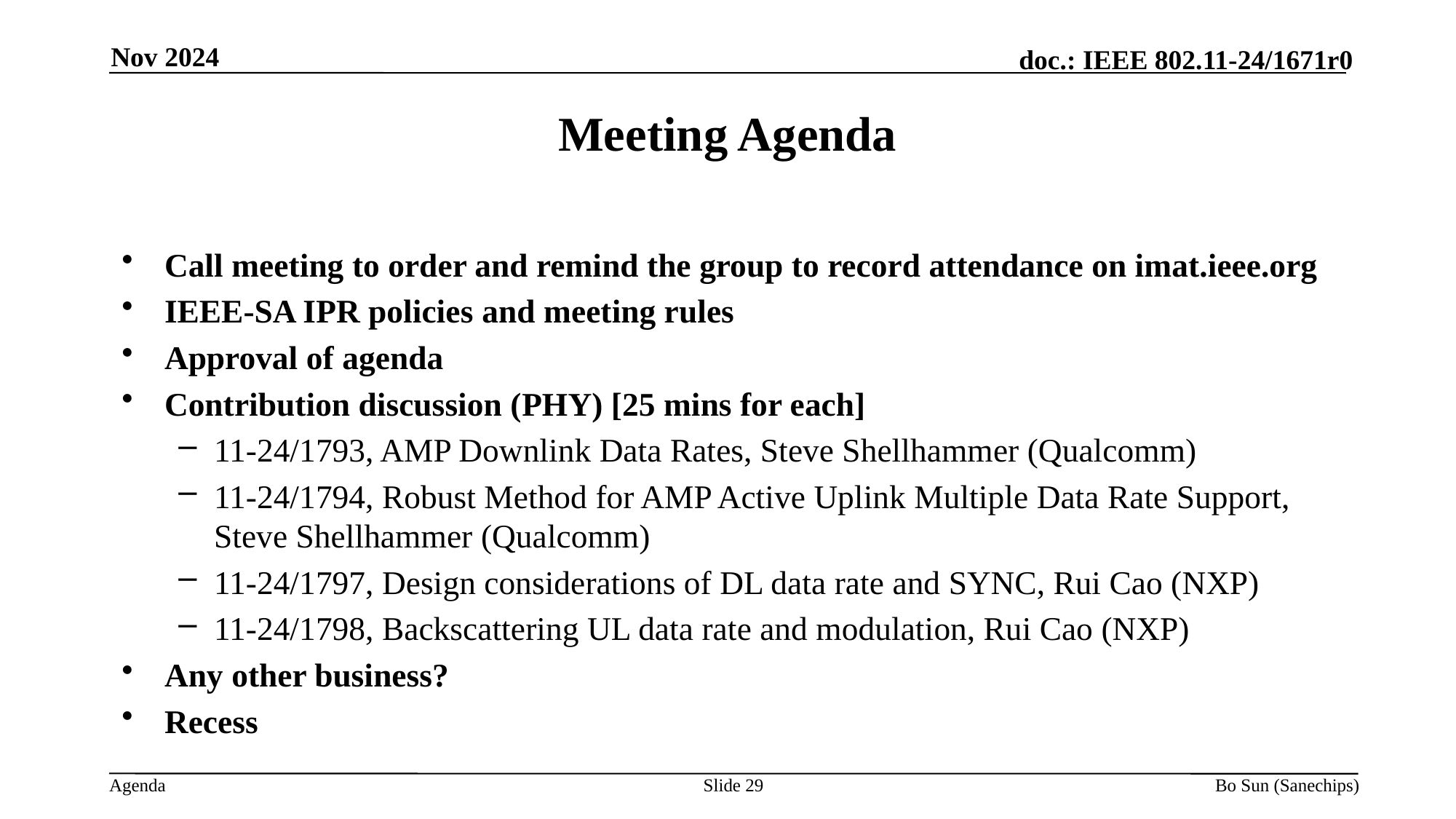

Nov 2024
Meeting Agenda
Call meeting to order and remind the group to record attendance on imat.ieee.org
IEEE-SA IPR policies and meeting rules
Approval of agenda
Contribution discussion (PHY) [25 mins for each]
11-24/1793, AMP Downlink Data Rates, Steve Shellhammer (Qualcomm)
11-24/1794, Robust Method for AMP Active Uplink Multiple Data Rate Support, Steve Shellhammer (Qualcomm)
11-24/1797, Design considerations of DL data rate and SYNC, Rui Cao (NXP)
11-24/1798, Backscattering UL data rate and modulation, Rui Cao (NXP)
Any other business?
Recess
Slide 29
Bo Sun (Sanechips)